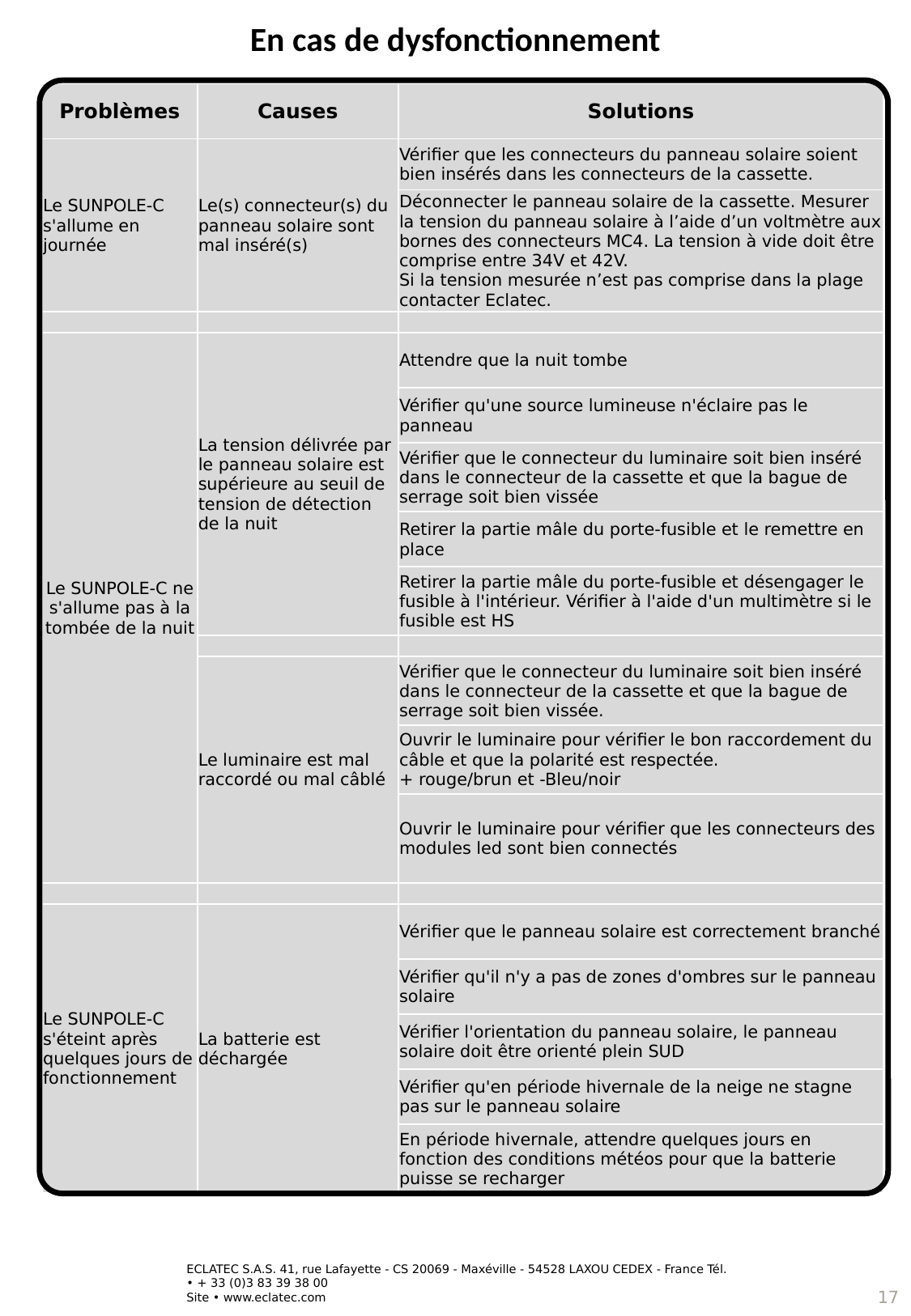

En cas de dysfonctionnement

| Problèmes | Causes | Solutions |
| --- | --- | --- |
| Le SUNPOLE-C s'allume en journée | Le(s) connecteur(s) du panneau solaire sont mal inséré(s) | Vérifier que les connecteurs du panneau solaire soient bien insérés dans les connecteurs de la cassette. |
|  |  | Déconnecter le panneau solaire de la cassette. Mesurer la tension du panneau solaire à l’aide d’un voltmètre aux bornes des connecteurs MC4. La tension à vide doit être comprise entre 34V et 42V. Si la tension mesurée n’est pas comprise dans la plage contacter Eclatec. |
|  |  |  |
| Le SUNPOLE-C ne s'allume pas à la tombée de la nuit | La tension délivrée par le panneau solaire est supérieure au seuil de tension de détection de la nuit | Attendre que la nuit tombe |
|  |  | Vérifier qu'une source lumineuse n'éclaire pas le panneau |
|  |  | Vérifier que le connecteur du luminaire soit bien inséré dans le connecteur de la cassette et que la bague de serrage soit bien vissée |
|  |  | Retirer la partie mâle du porte-fusible et le remettre en place |
|  |  | Retirer la partie mâle du porte-fusible et désengager le fusible à l'intérieur. Vérifier à l'aide d'un multimètre si le fusible est HS |
|  |  |  |
|  | Le luminaire est mal raccordé ou mal câblé | Vérifier que le connecteur du luminaire soit bien inséré dans le connecteur de la cassette et que la bague de serrage soit bien vissée. |
|  |  | Ouvrir le luminaire pour vérifier le bon raccordement du câble et que la polarité est respectée. + rouge/brun et -Bleu/noir |
|  |  | Ouvrir le luminaire pour vérifier que les connecteurs des modules led sont bien connectés |
|  |  |  |
| Le SUNPOLE-C s'éteint après quelques jours de fonctionnement | La batterie est déchargée | Vérifier que le panneau solaire est correctement branché |
|  |  | Vérifier qu'il n'y a pas de zones d'ombres sur le panneau solaire |
|  |  | Vérifier l'orientation du panneau solaire, le panneau solaire doit être orienté plein SUD |
|  |  | Vérifier qu'en période hivernale de la neige ne stagne pas sur le panneau solaire |
|  |  | En période hivernale, attendre quelques jours en fonction des conditions météos pour que la batterie puisse se recharger |
17
ECLATEC S.A.S. 41, rue Lafayette - CS 20069 - Maxéville - 54528 LAXOU CEDEX - France Tél. • + 33 (0)3 83 39 38 00
Site • www.eclatec.com